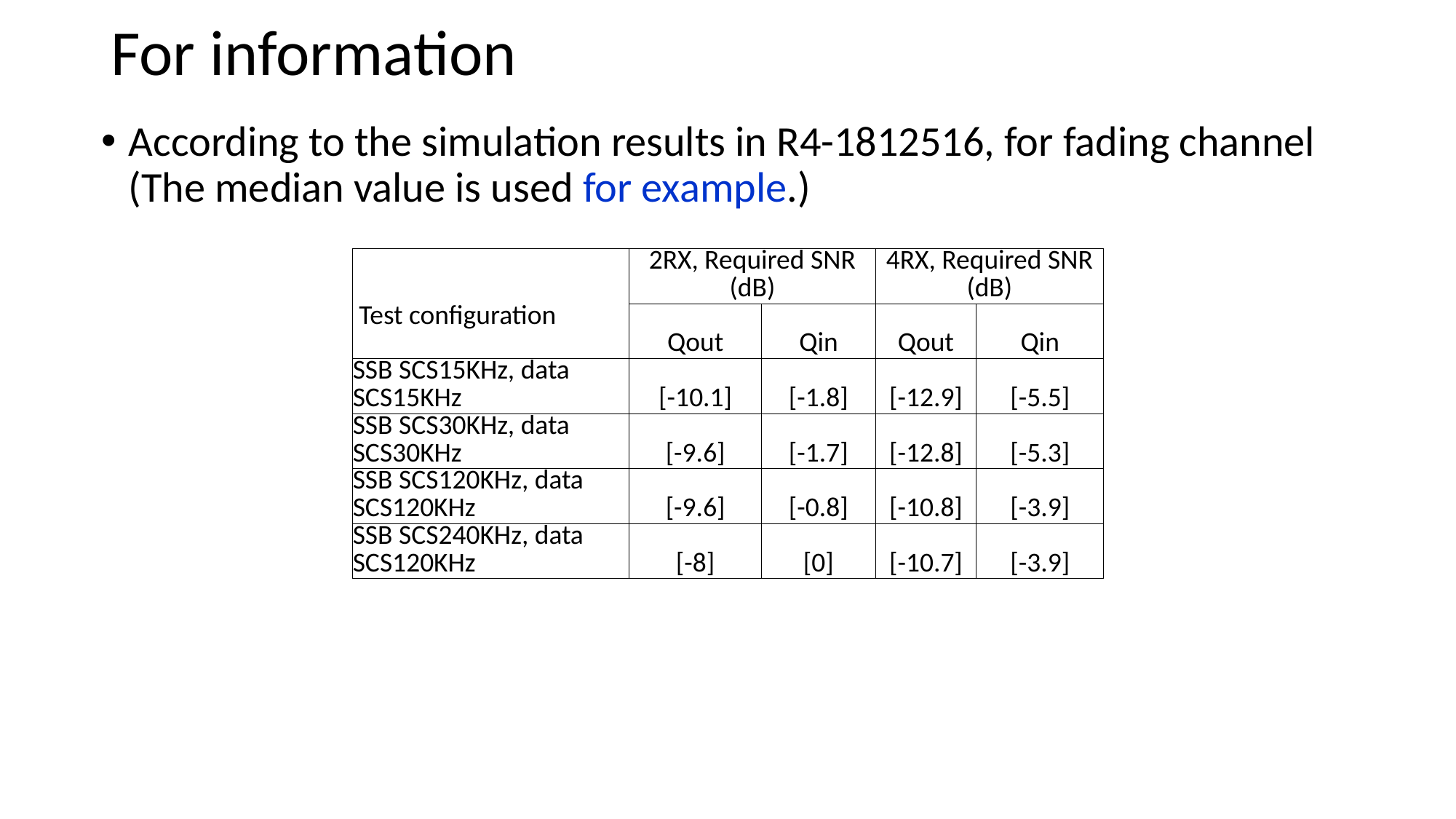

# For information
According to the simulation results in R4-1812516, for fading channel (The median value is used for example.)

| Test configuration | 2RX, Required SNR (dB) |  | 4RX, Required SNR (dB) |  |
| --- | --- | --- | --- | --- |
|  | Qout | Qin | Qout | Qin |
| SSB SCS15KHz, data SCS15KHz | [-10.1] | [-1.8] | [-12.9] | [-5.5] |
| SSB SCS30KHz, data SCS30KHz | [-9.6] | [-1.7] | [-12.8] | [-5.3] |
| SSB SCS120KHz, data SCS120KHz | [-9.6] | [-0.8] | [-10.8] | [-3.9] |
| SSB SCS240KHz, data SCS120KHz | [-8] | [0] | [-10.7] | [-3.9] |